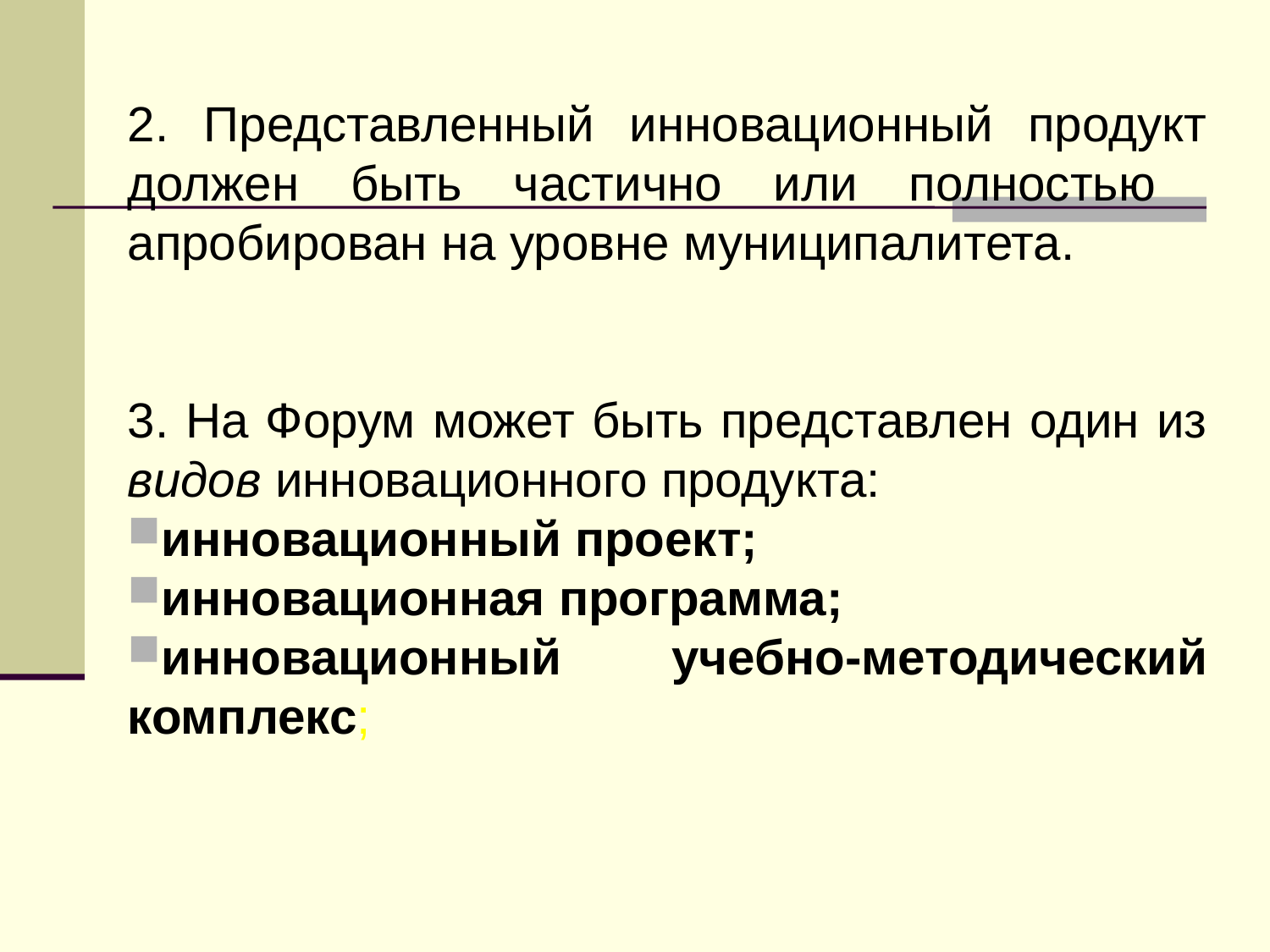

2. Представленный инновационный продукт должен быть частично или полностью  апробирован на уровне муниципалитета.

3. На Форум может быть представлен один из видов инновационного продукта:
инновационный проект;
инновационная программа;
инновационный учебно-методический комплекс;